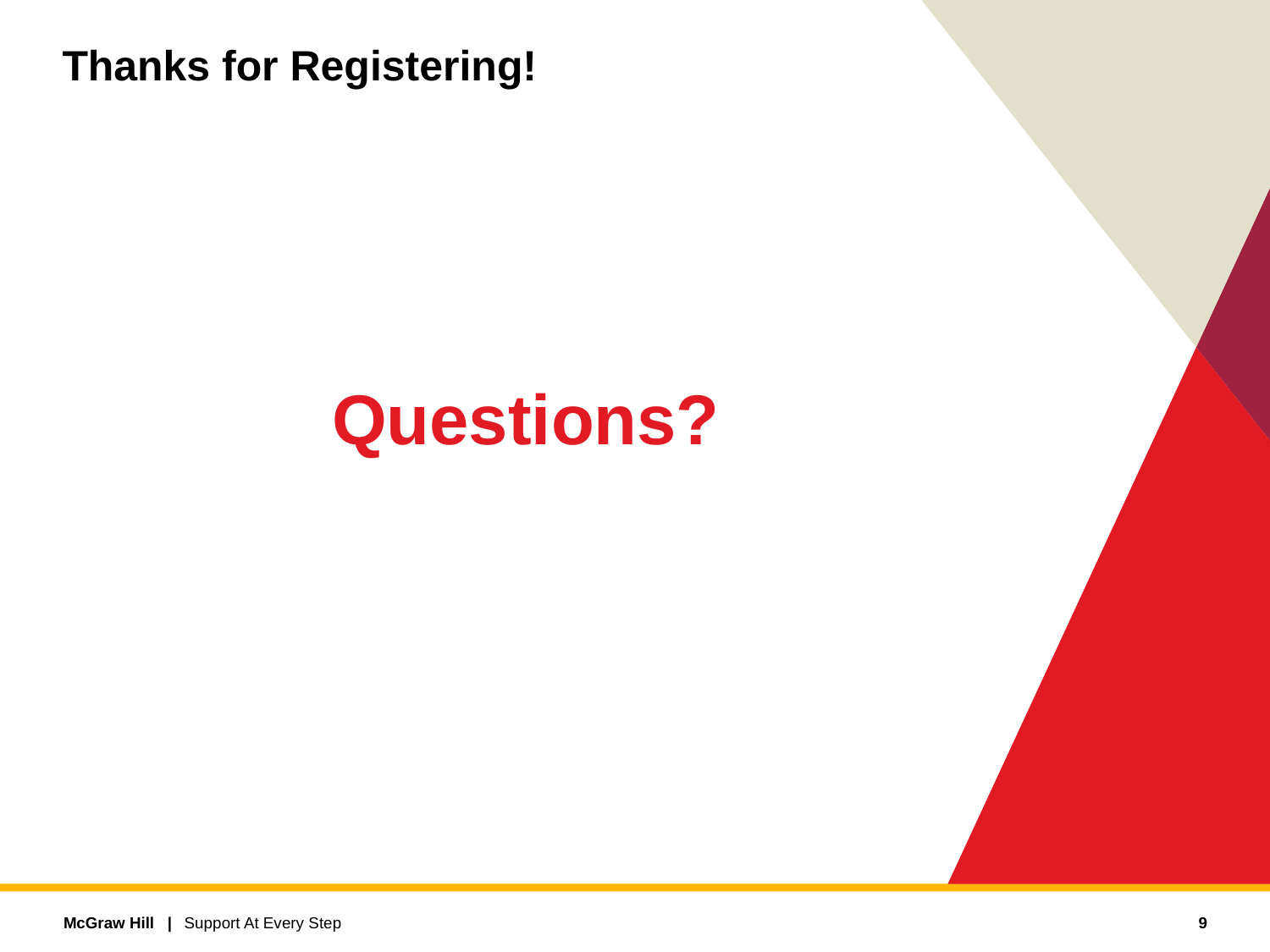

# Thanks for Registering!

Questions?
9
Support At Every Step